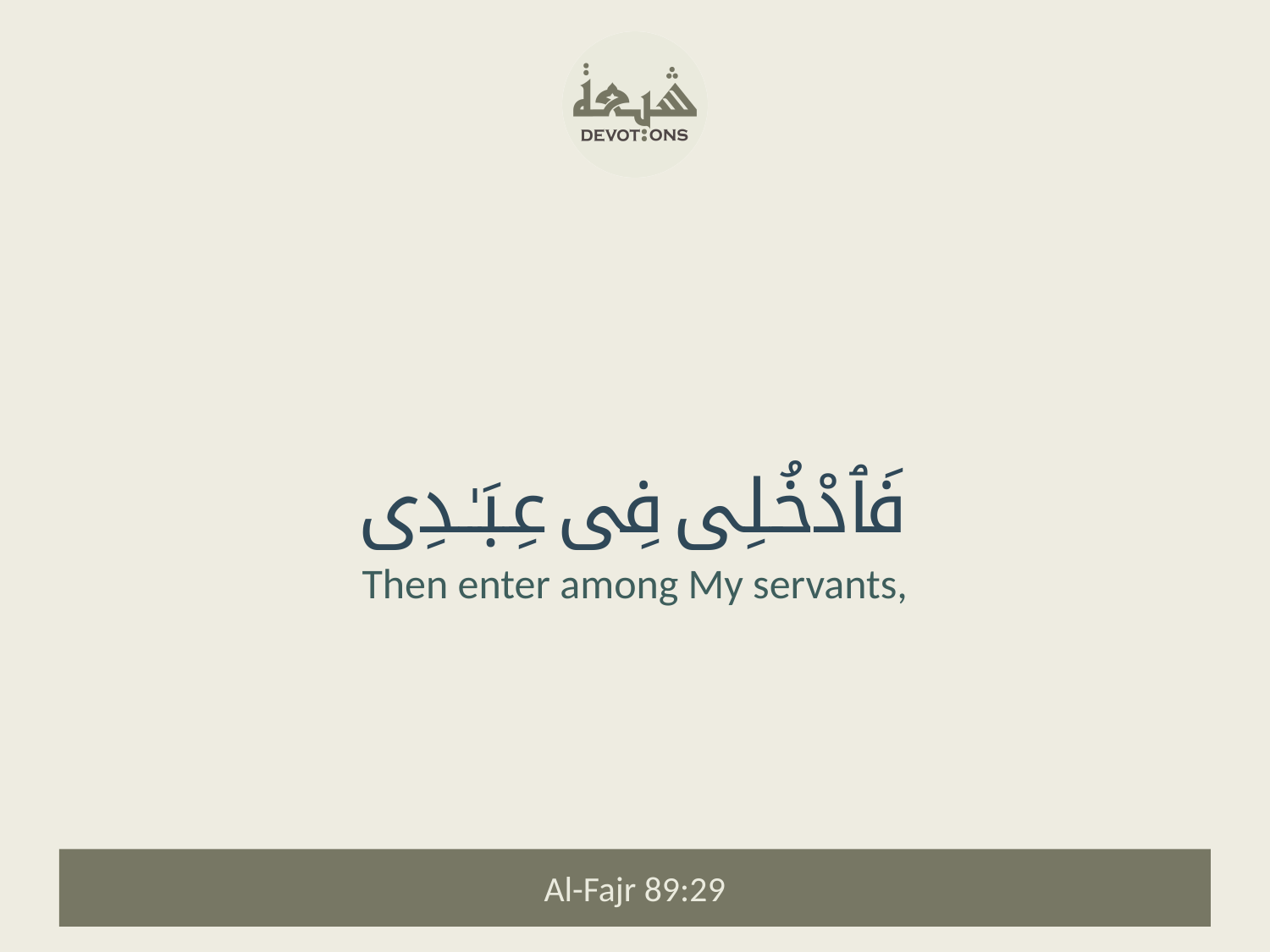

فَٱدْخُلِى فِى عِبَـٰدِى
Then enter among My servants,
Al-Fajr 89:29